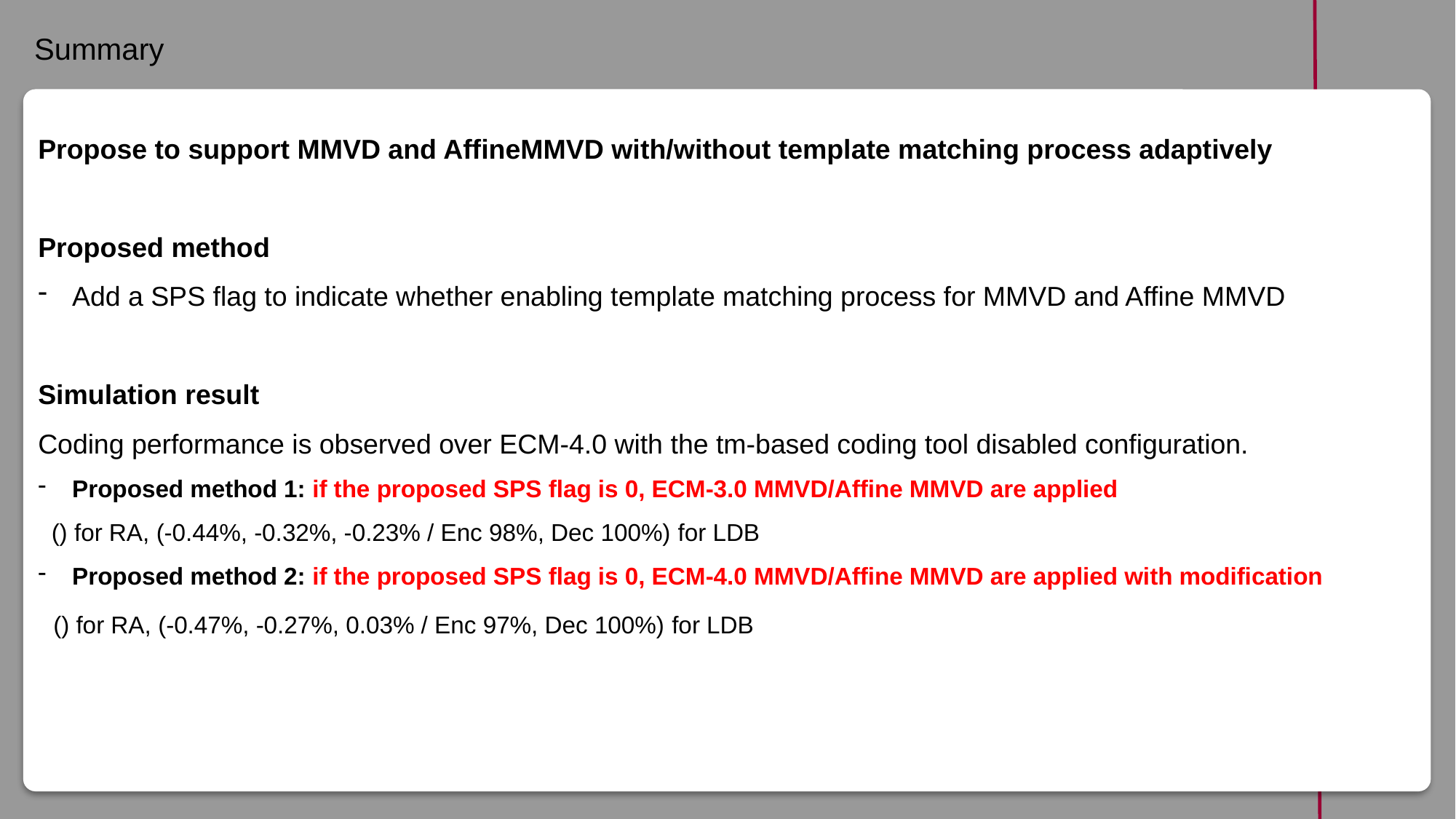

Summary
Propose to support MMVD and AffineMMVD with/without template matching process adaptively

Proposed method
Add a SPS flag to indicate whether enabling template matching process for MMVD and Affine MMVD

Simulation result
Coding performance is observed over ECM-4.0 with the tm-based coding tool disabled configuration.
Proposed method 1: if the proposed SPS flag is 0, ECM-3.0 MMVD/Affine MMVD are applied
  () for RA, (-0.44%, -0.32%, -0.23% / Enc 98%, Dec 100%) for LDB
Proposed method 2: if the proposed SPS flag is 0, ECM-4.0 MMVD/Affine MMVD are applied with modification
  () for RA, (-0.47%, -0.27%, 0.03% / Enc 97%, Dec 100%) for LDB